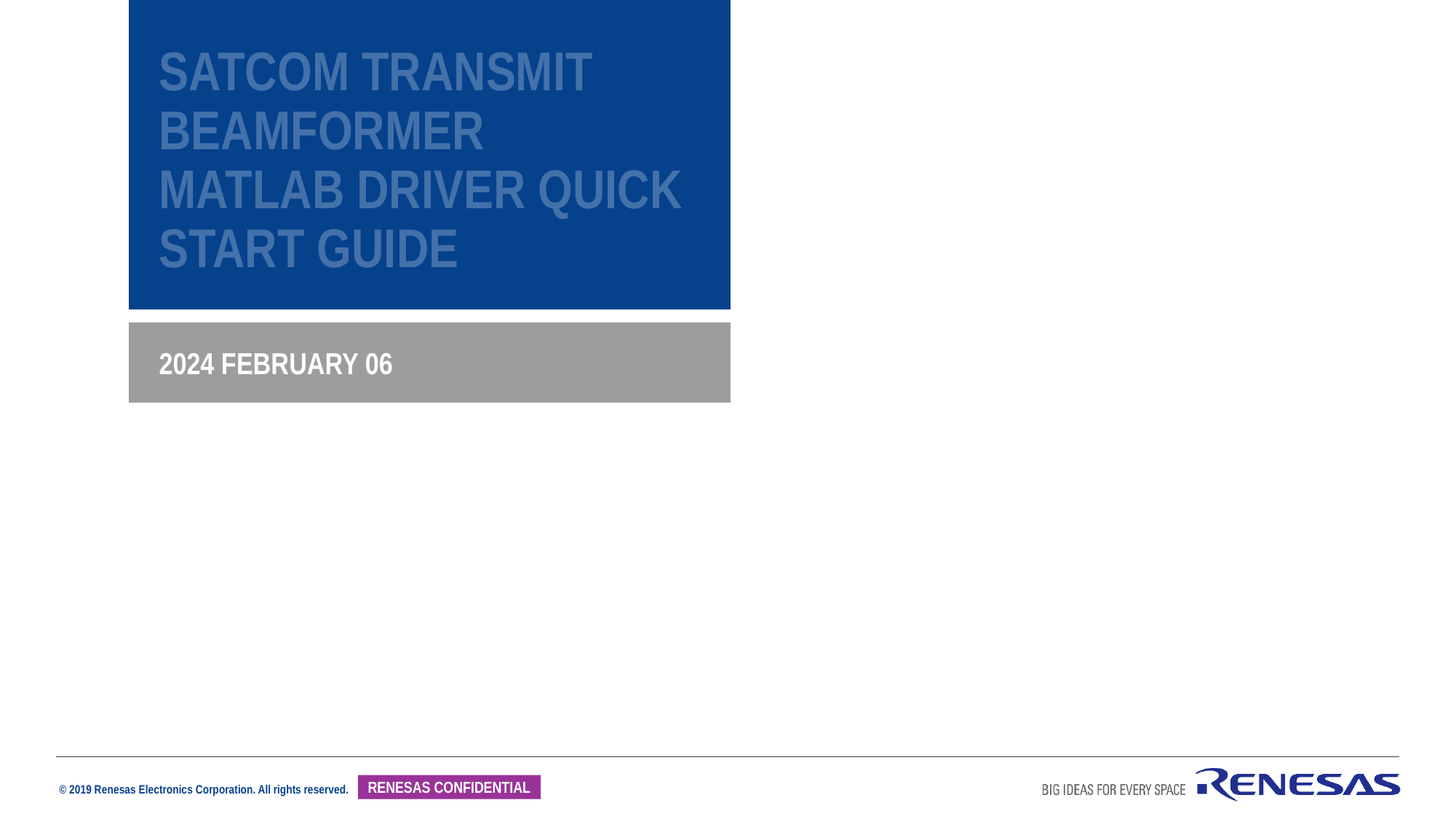

SATCOM TRANSMIT BEAMFORMER
MATLAB Driver Quick Start Guide
2024 February 06